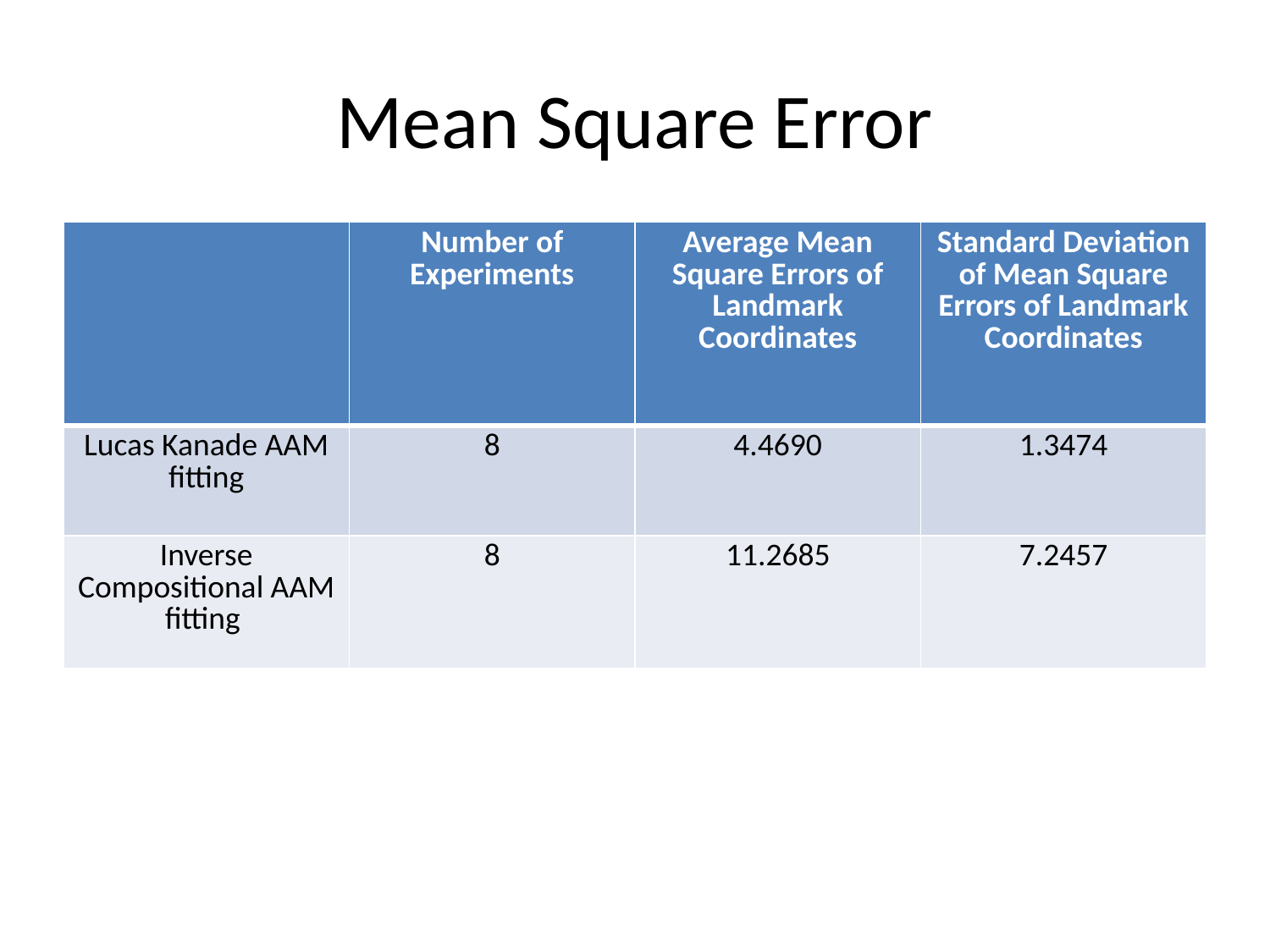

# Mean Square Error
|  | Number of Experiments | Average Mean Square Errors of Landmark Coordinates | Standard Deviation of Mean Square Errors of Landmark Coordinates |
| --- | --- | --- | --- |
| Lucas Kanade AAM fitting | 8 | 4.4690 | 1.3474 |
| Inverse Compositional AAM fitting | 8 | 11.2685 | 7.2457 |